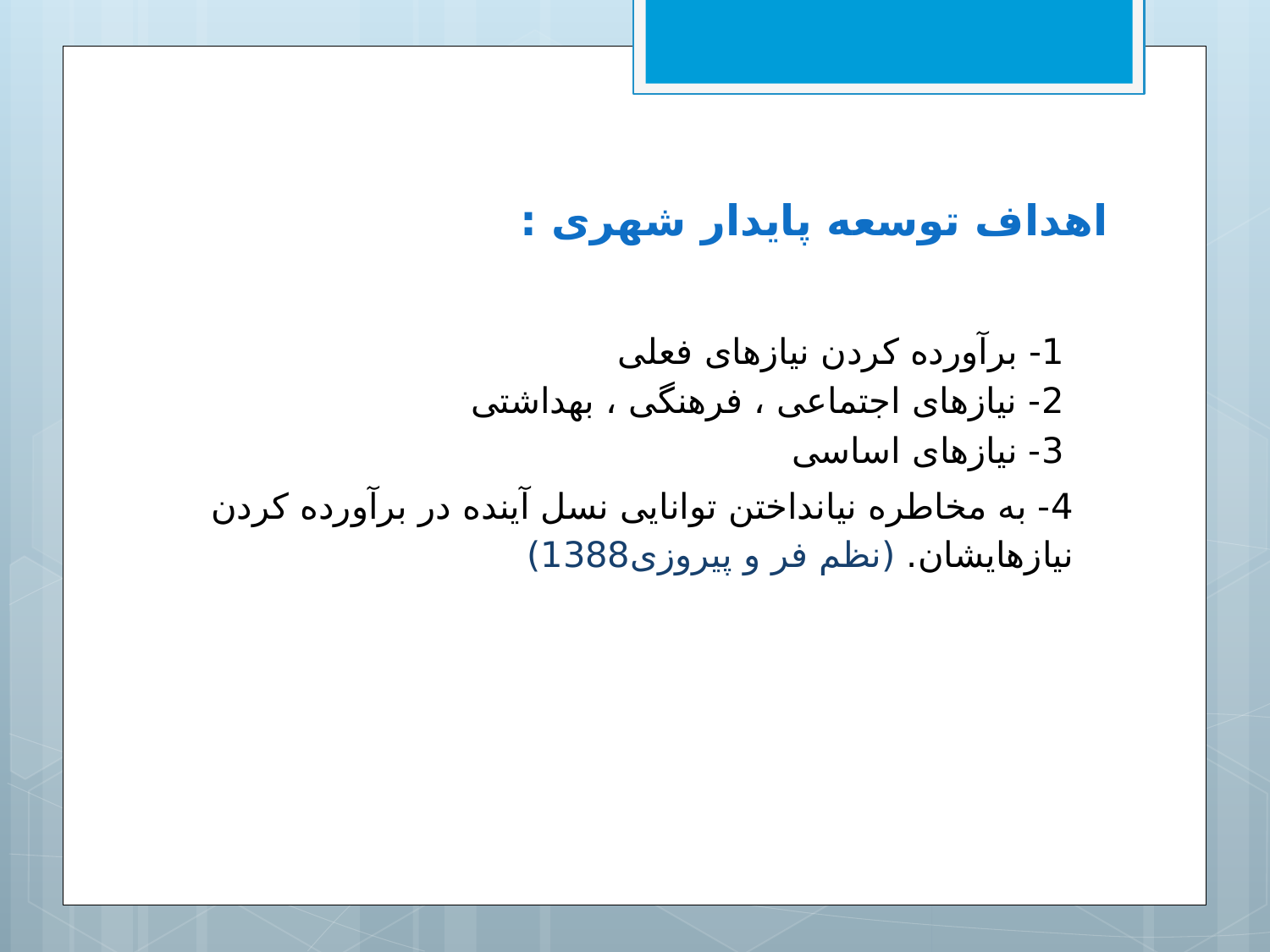

# اهداف توسعه پایدار شهری :
1- برآورده کردن نیازهای فعلی
2- نیازهای اجتماعی ، فرهنگی ، بهداشتی
3- نیازهای اساسی
4- به مخاطره نیانداختن توانایی نسل آینده در برآورده کردن نیازهایشان. (نظم فر و پیروزی1388)